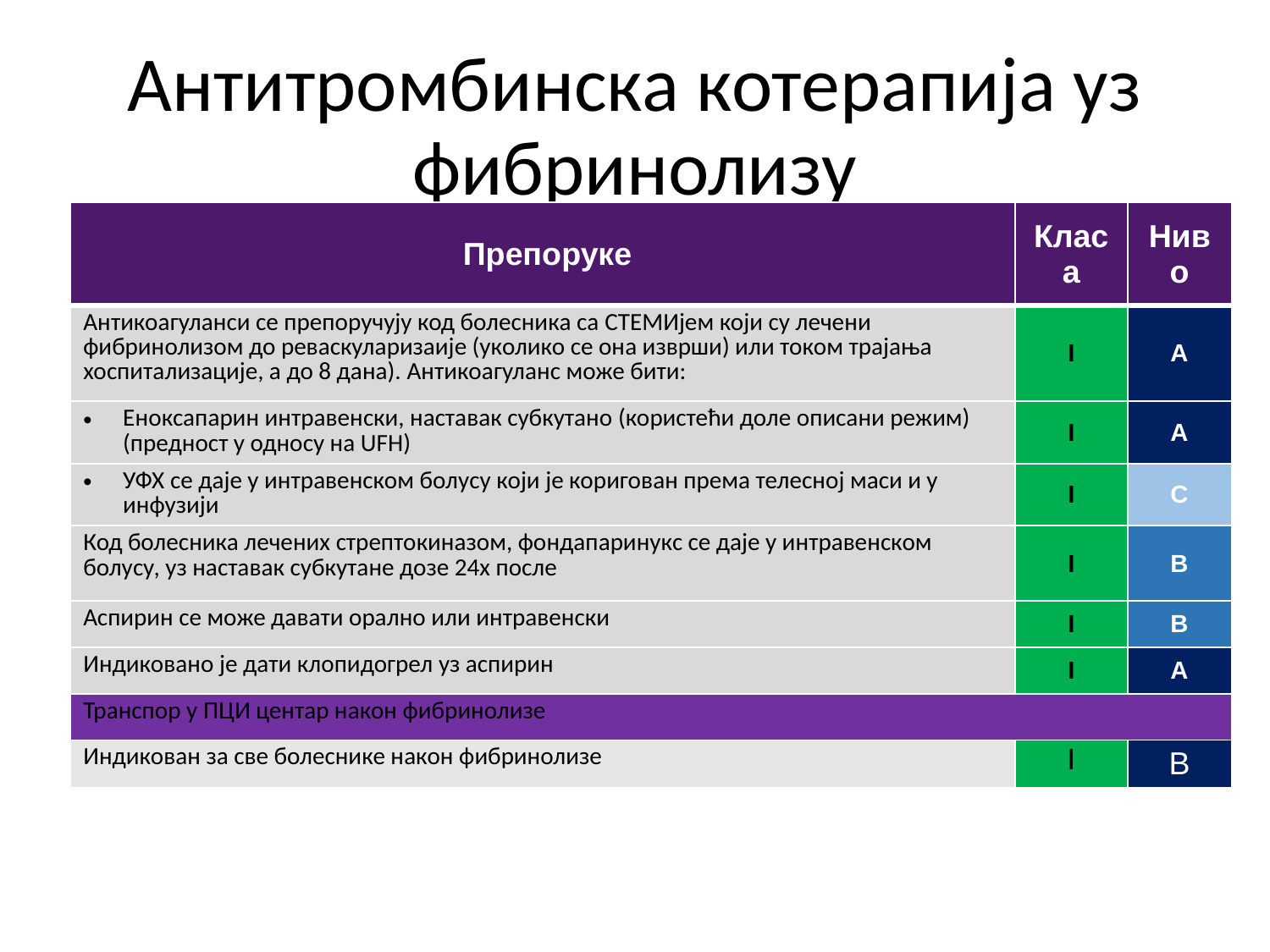

# Aнтитромбинска котерапија уз фибринолизу
| Препоруке | Класа | Ниво |
| --- | --- | --- |
| Антикоагуланси се препоручују код болесника са СТЕМИјем који су лечени фибринолизом до реваскуларизаије (уколико се она изврши) или током трајања хоспитализације, а до 8 дана). Антикоагуланс може бити: | I | А |
| Еноксапарин интравенски, наставак субкутано (користећи доле описани режим) (предност у односу на UFH) | I | А |
| УФХ се даје у интравенском болусу који је коригован према телесној маси и у инфузији | I | C |
| Код болесника лечених стрептокиназом, фондапаринукс се даје у интравенском болусу, уз наставак субкутане дозе 24х после | I | B |
| Аспирин се може давати орално или интравенски | I | B |
| Индиковано је дати клопидогрел уз аспирин | I | A |
| Транспор у ПЦИ центар након фибринолизе |  |  |
| Индикован за све болеснике након фибринолизе | I | B |